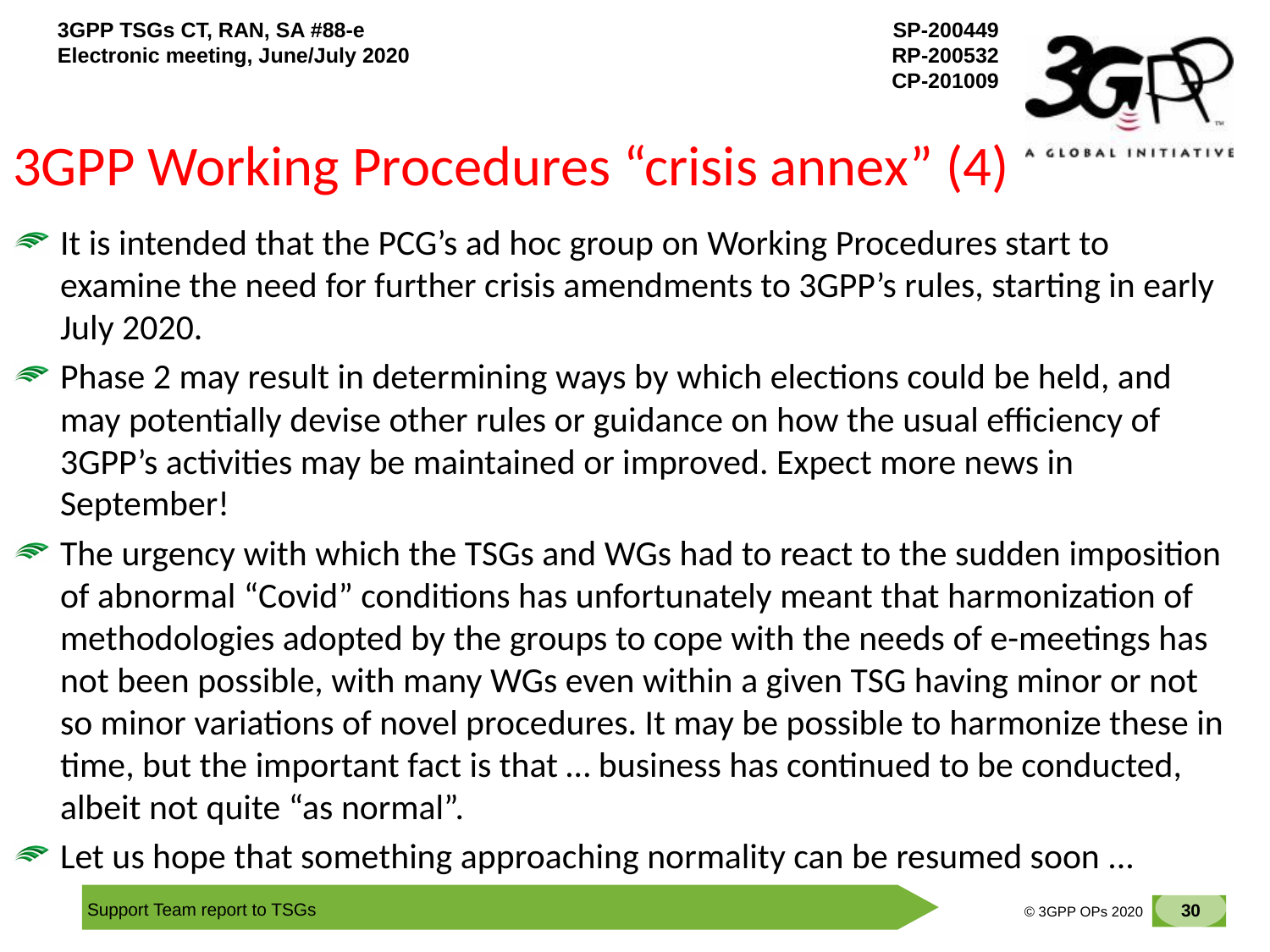

# 3GPP Working Procedures “crisis annex” (4)
It is intended that the PCG’s ad hoc group on Working Procedures start to examine the need for further crisis amendments to 3GPP’s rules, starting in early July 2020.
Phase 2 may result in determining ways by which elections could be held, and may potentially devise other rules or guidance on how the usual efficiency of 3GPP’s activities may be maintained or improved. Expect more news in September!
The urgency with which the TSGs and WGs had to react to the sudden imposition of abnormal “Covid” conditions has unfortunately meant that harmonization of methodologies adopted by the groups to cope with the needs of e-meetings has not been possible, with many WGs even within a given TSG having minor or not so minor variations of novel procedures. It may be possible to harmonize these in time, but the important fact is that … business has continued to be conducted, albeit not quite “as normal”.
Let us hope that something approaching normality can be resumed soon ...

30